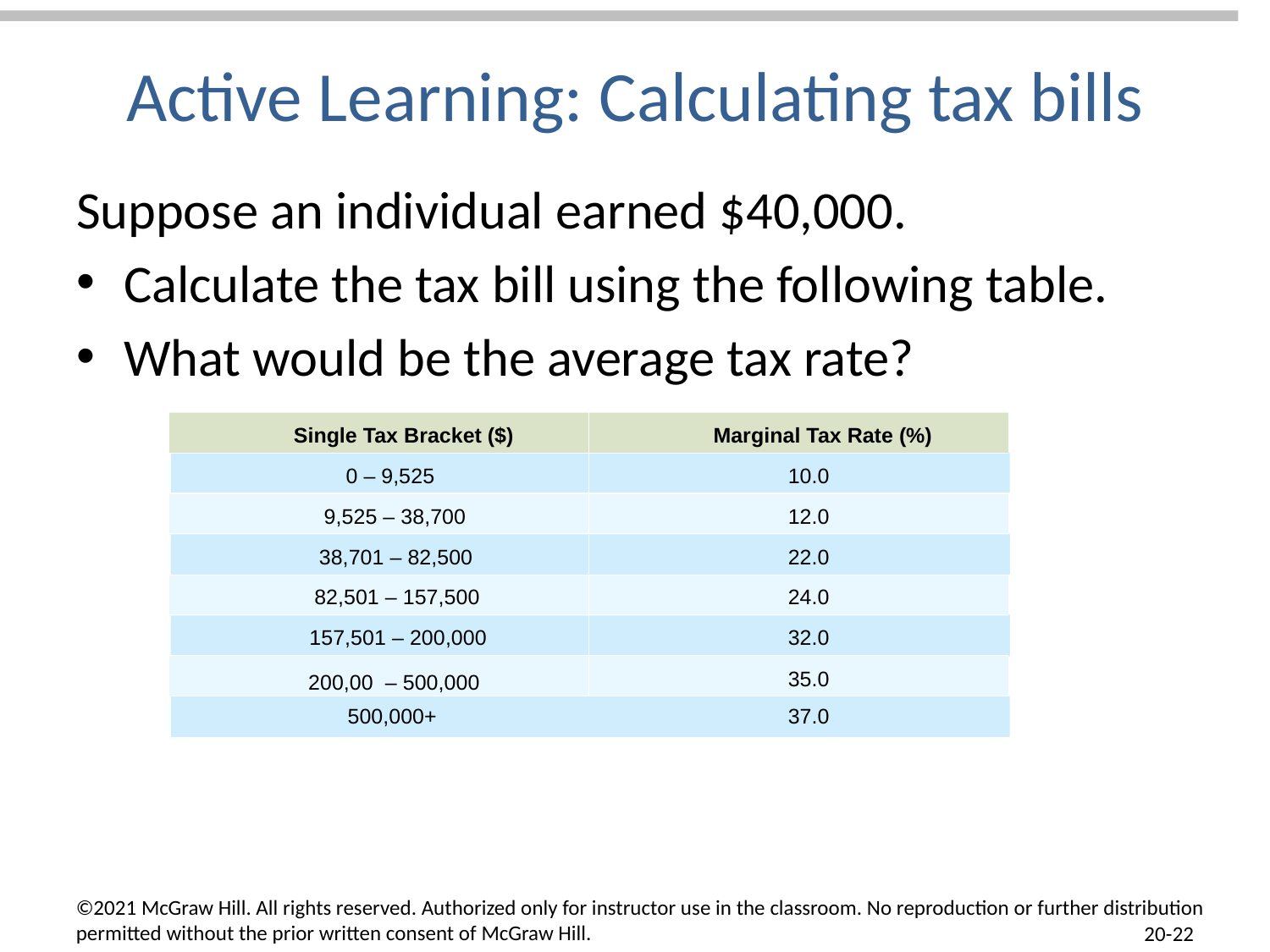

# Active Learning: Calculating tax bills
Suppose an individual earned $40,000.
Calculate the tax bill using the following table.
What would be the average tax rate?

Single Tax Bracket ($)
Marginal Tax Rate (%)

0 – 9,525
10.0

9,525 – 38,700
12.0

38,701 – 82,500
22.0

82,501 – 157,500
24.0

157,501 – 200,000
32.0

500,000+
37.0

35.0
200,00  – 500,000